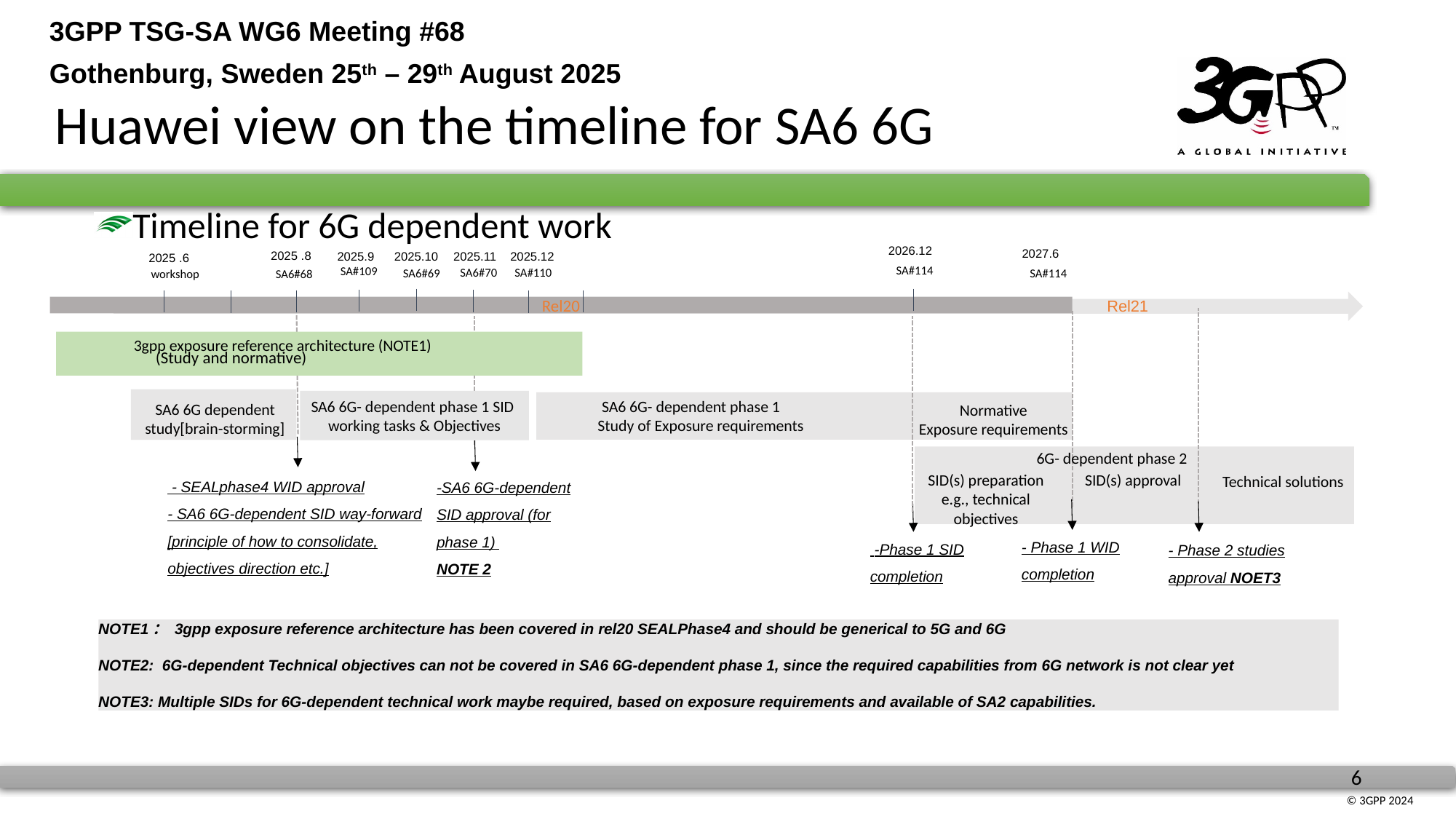

# Huawei view on the timeline for SA6 6G
Timeline for 6G dependent work

2026.12
2027.6
2025 .8
2025.9
2025.10
2025.11
2025.12
2025 .6
SA#114
SA#109
SA#110
SA6#70
SA#114
SA6#69
workshop
SA6#68
Rel21

Rel20
3gpp exposure reference architecture (NOTE1)

(Study and normative)
SA6 6G- dependent phase 1
SA6 6G- dependent phase 1 SID
working tasks & Objectives
SA6 6G dependent study[brain-storming]
Normative
Exposure requirements
Study of Exposure requirements
6G- dependent phase 2

 - SEALphase4 WID approval
- SA6 6G-dependent SID way-forward
[principle of how to consolidate, objectives direction etc.]
-SA6 6G-dependent SID approval (for phase 1)
NOTE 2
SID(s) approval
Technical solutions

SID(s) preparation e.g., technical objectives
- Phase 1 WID completion
 -Phase 1 SID completion
- Phase 2 studies approval NOET3
NOTE1： 3gpp exposure reference architecture has been covered in rel20 SEALPhase4 and should be generical to 5G and 6G

NOTE2:  6G-dependent Technical objectives can not be covered in SA6 6G-dependent phase 1, since the required capabilities from 6G network is not clear yet

NOTE3: Multiple SIDs for 6G-dependent technical work maybe required, based on exposure requirements and available of SA2 capabilities.